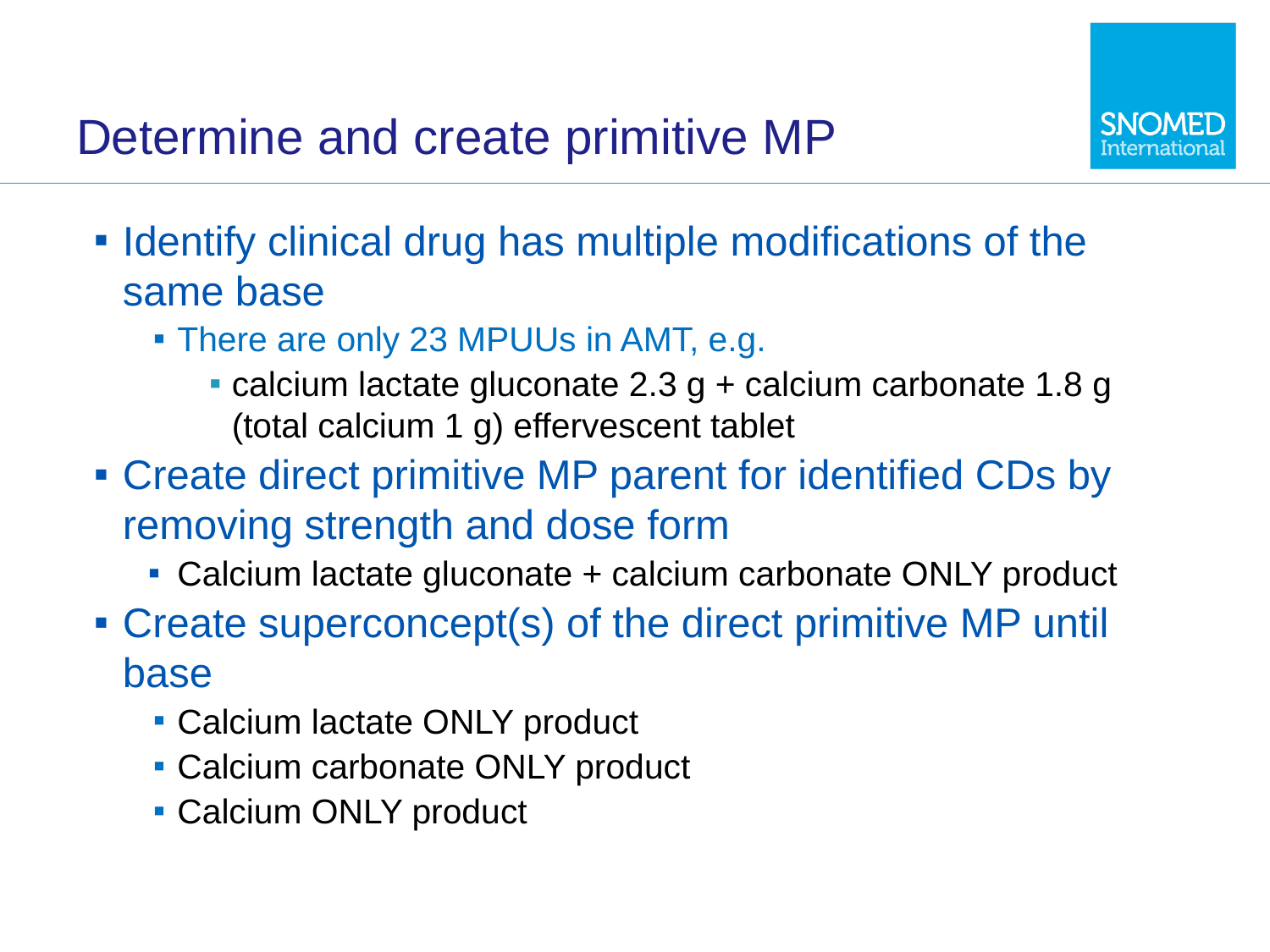

# Determine and create primitive MP
Identify clinical drug has multiple modifications of the same base
There are only 23 MPUUs in AMT, e.g.
calcium lactate gluconate 2.3 g + calcium carbonate 1.8 g (total calcium 1 g) effervescent tablet
Create direct primitive MP parent for identified CDs by removing strength and dose form
Calcium lactate gluconate + calcium carbonate ONLY product
Create superconcept(s) of the direct primitive MP until base
Calcium lactate ONLY product
Calcium carbonate ONLY product
Calcium ONLY product